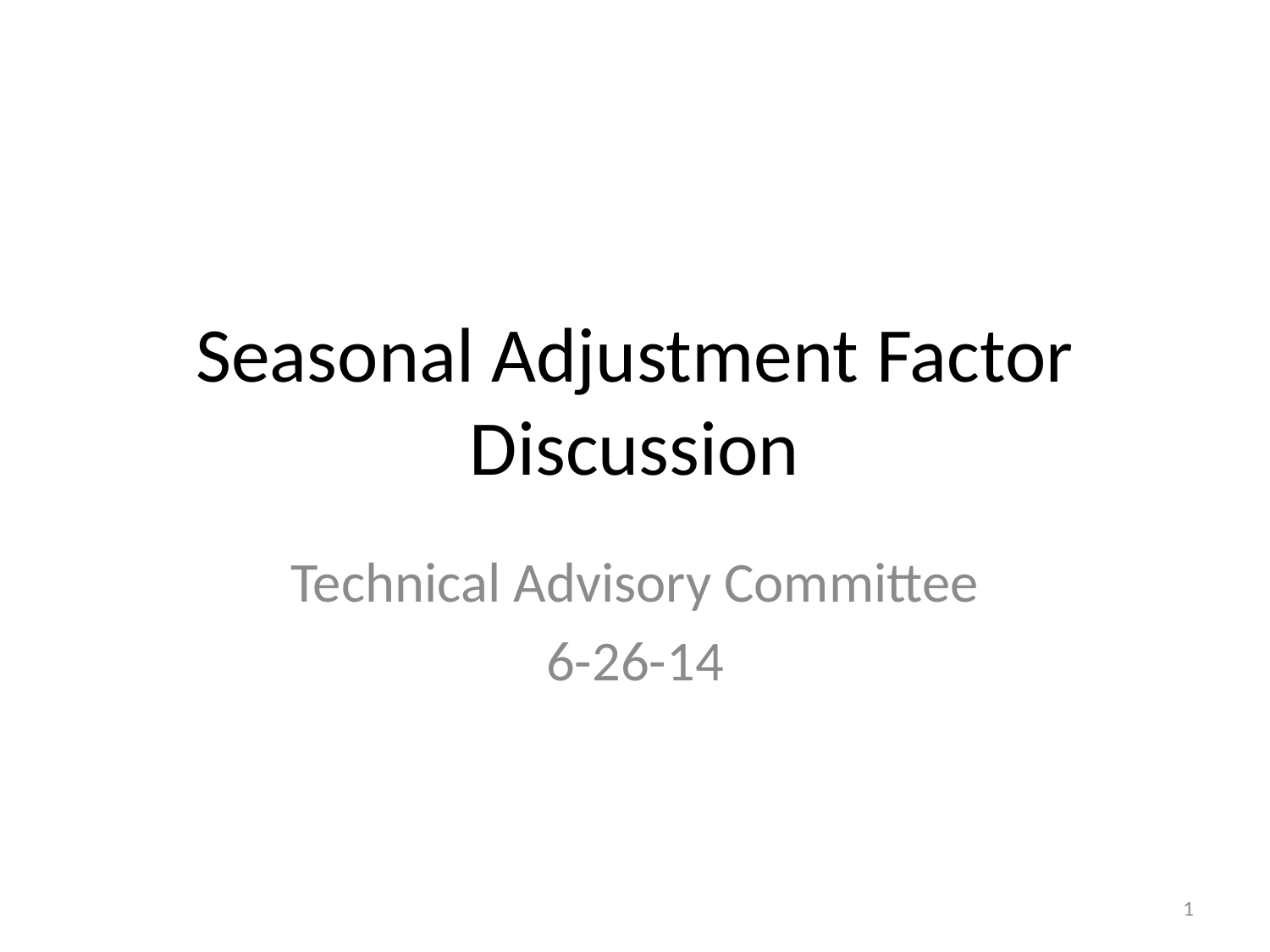

# Seasonal Adjustment Factor Discussion
Technical Advisory Committee
6-26-14
1